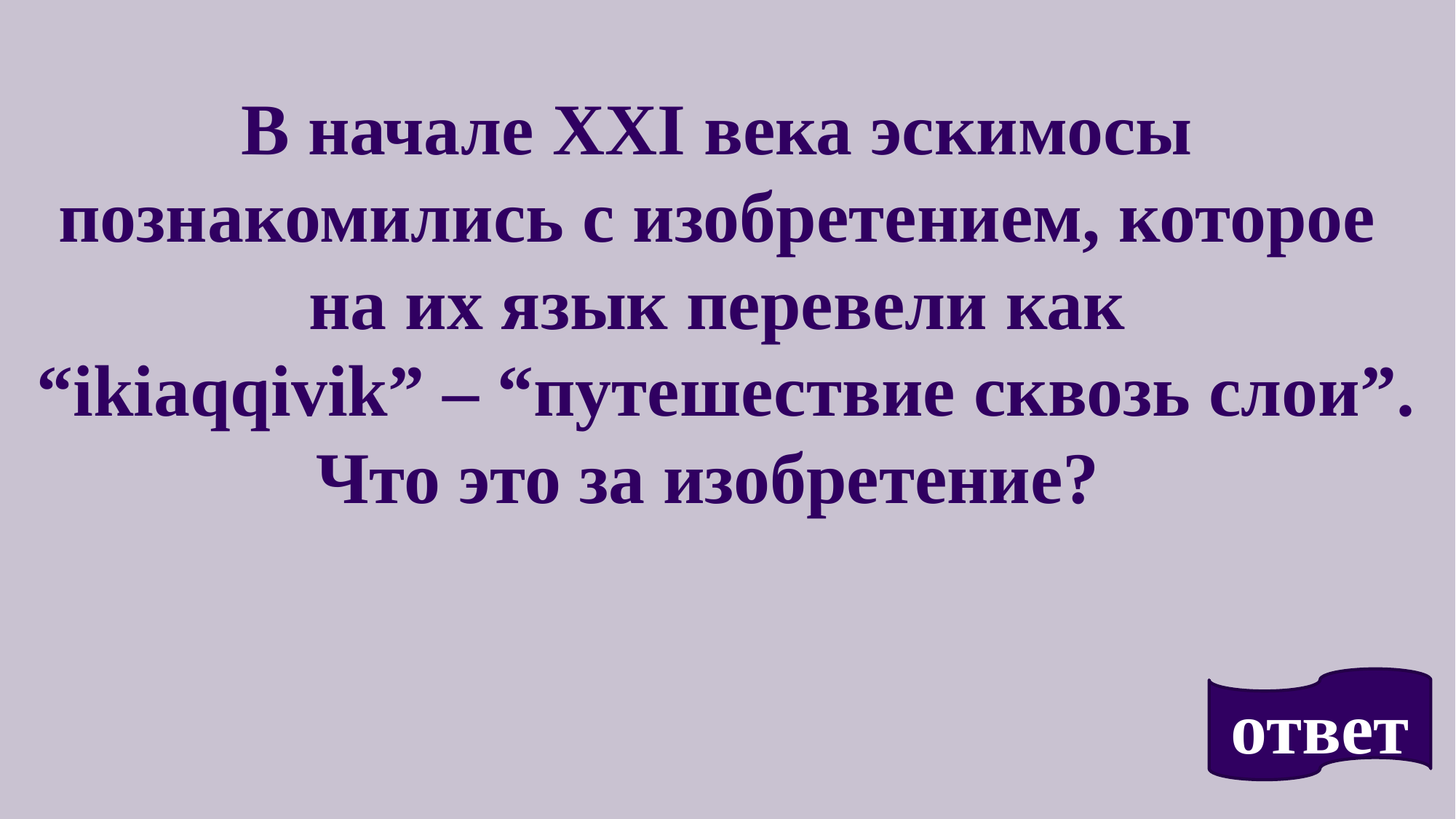

В начале XXI века эскимосы познакомились с изобретением, которое на их язык перевели как
 “ikiaqqivik” – “путешествие сквозь слои”. Что это за изобретение?
ответ